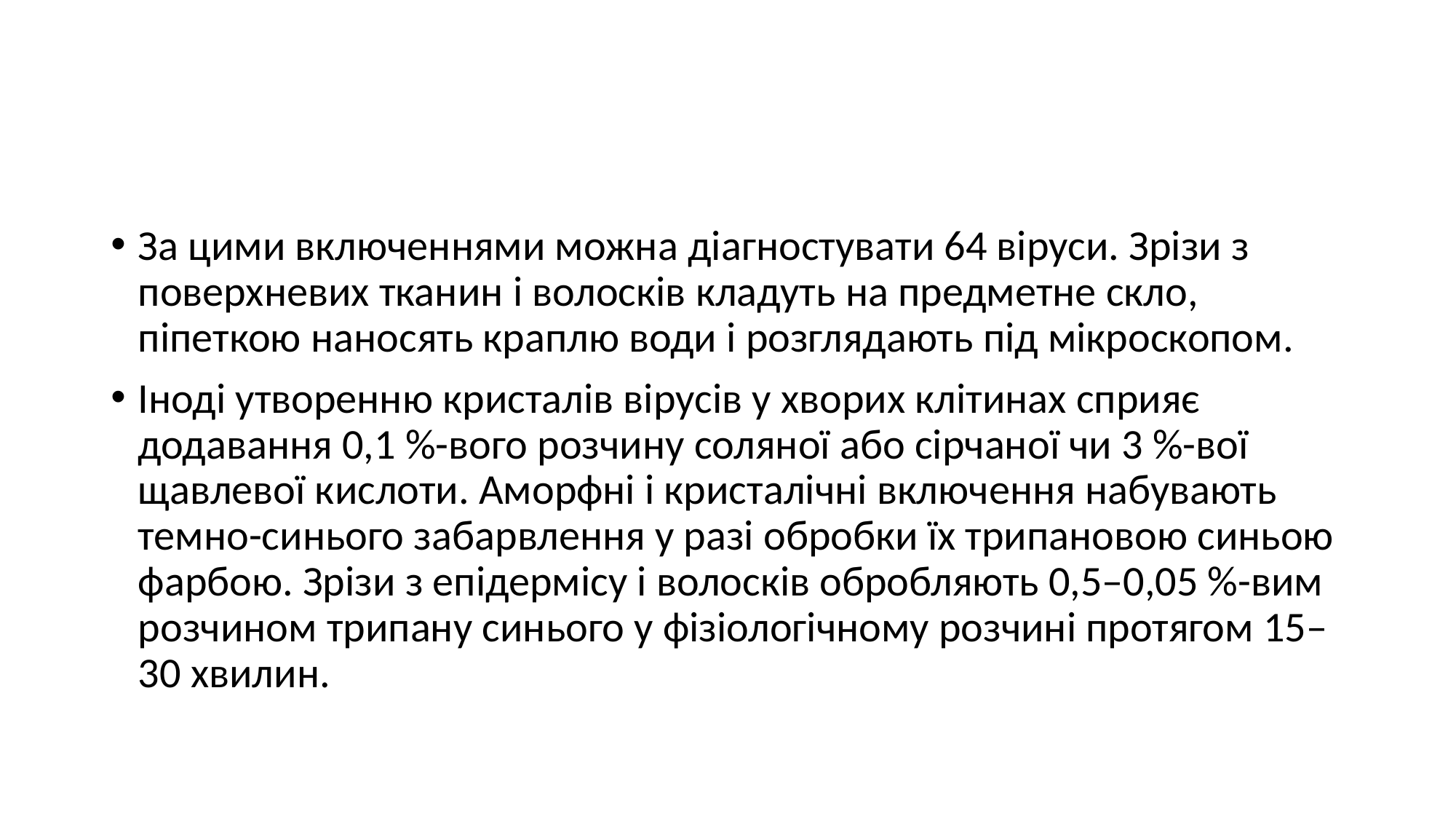

#
За цими включеннями можна діагностувати 64 віруси. Зрізи з поверхневих тканин і волосків кладуть на предметне скло, піпеткою наносять краплю води і розглядають під мікроскопом.
Іноді утворенню кристалів вірусів у хворих клітинах сприяє додавання 0,1 %-вого розчину соляної або сірчаної чи 3 %-вої щавлевої кислоти. Аморфні і кристалічні включення набувають темно-синього забарвлення у разі обробки їх трипановою синьою фарбою. Зрізи з епідермісу і волосків обробляють 0,5–0,05 %-вим розчином трипану синього у фізіологічному розчині протягом 15–30 хвилин.